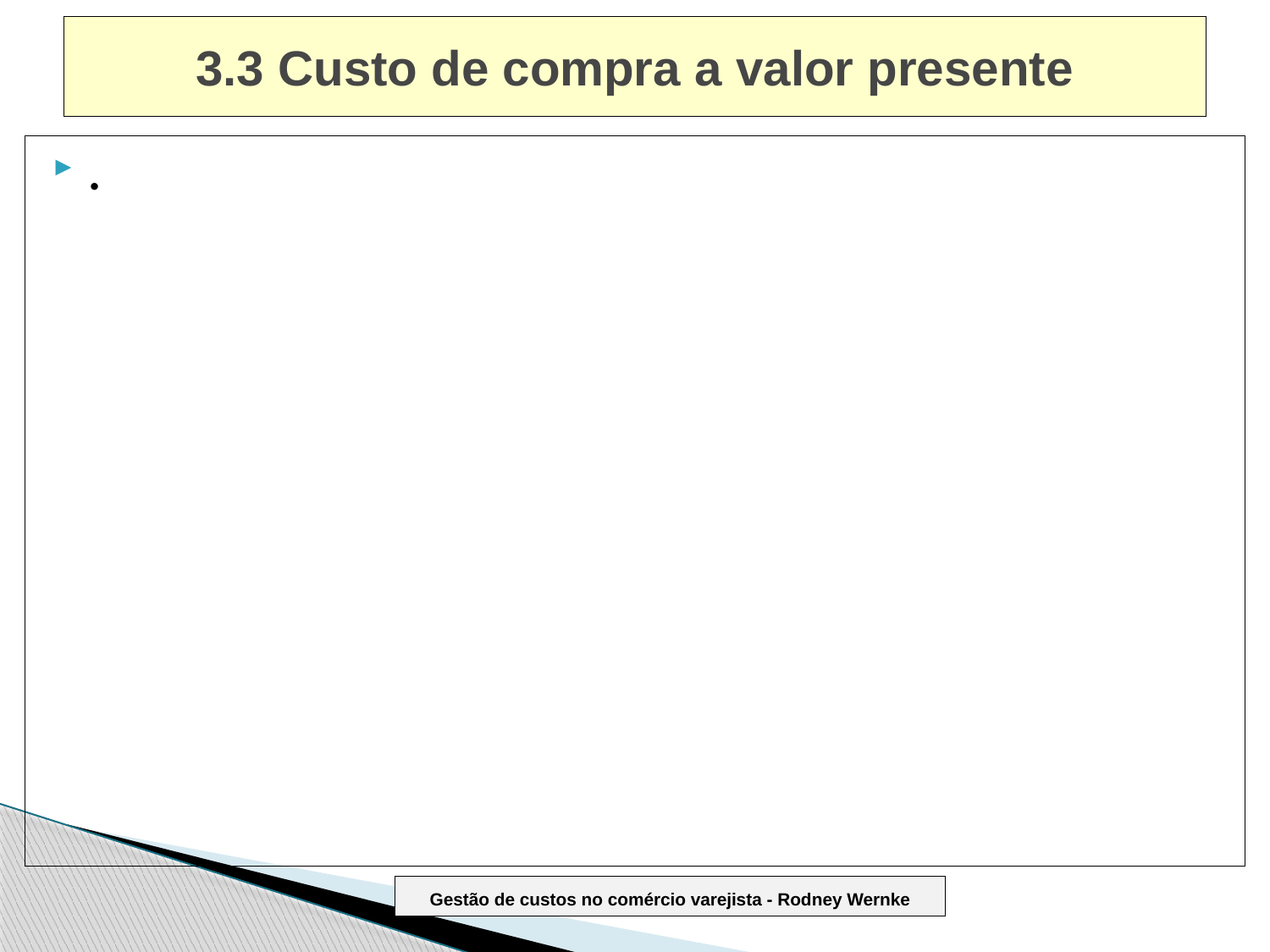

# 3.3 Custo de compra a valor presente
.
Gestão de custos no comércio varejista - Rodney Wernke